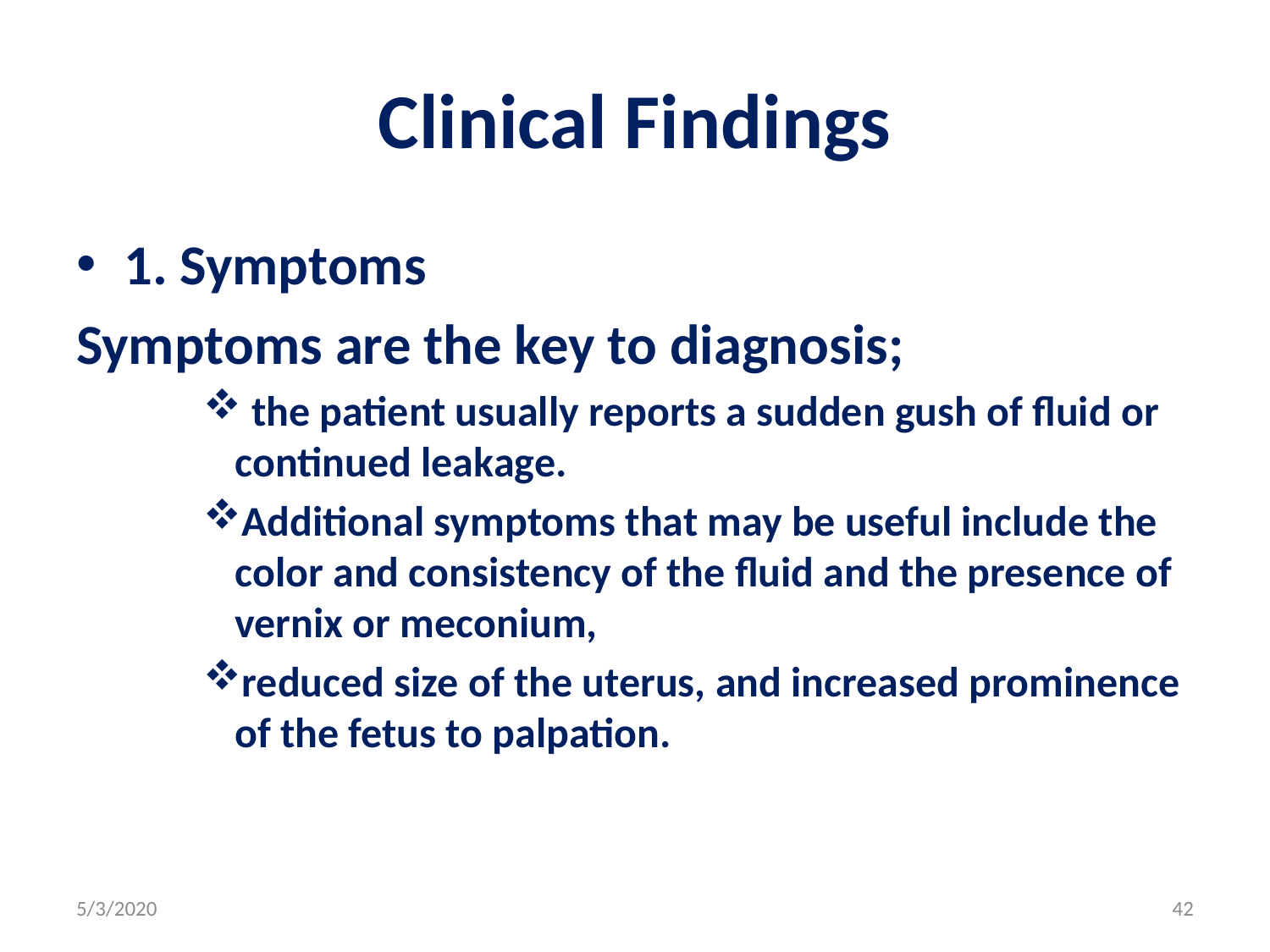

# Clinical Findings
1. Symptoms
Symptoms are the key to diagnosis;
 the patient usually reports a sudden gush of fluid or continued leakage.
Additional symptoms that may be useful include the color and consistency of the fluid and the presence of  vernix or meconium,
reduced size of the uterus, and increased prominence of the fetus to palpation.

5/3/2020
42